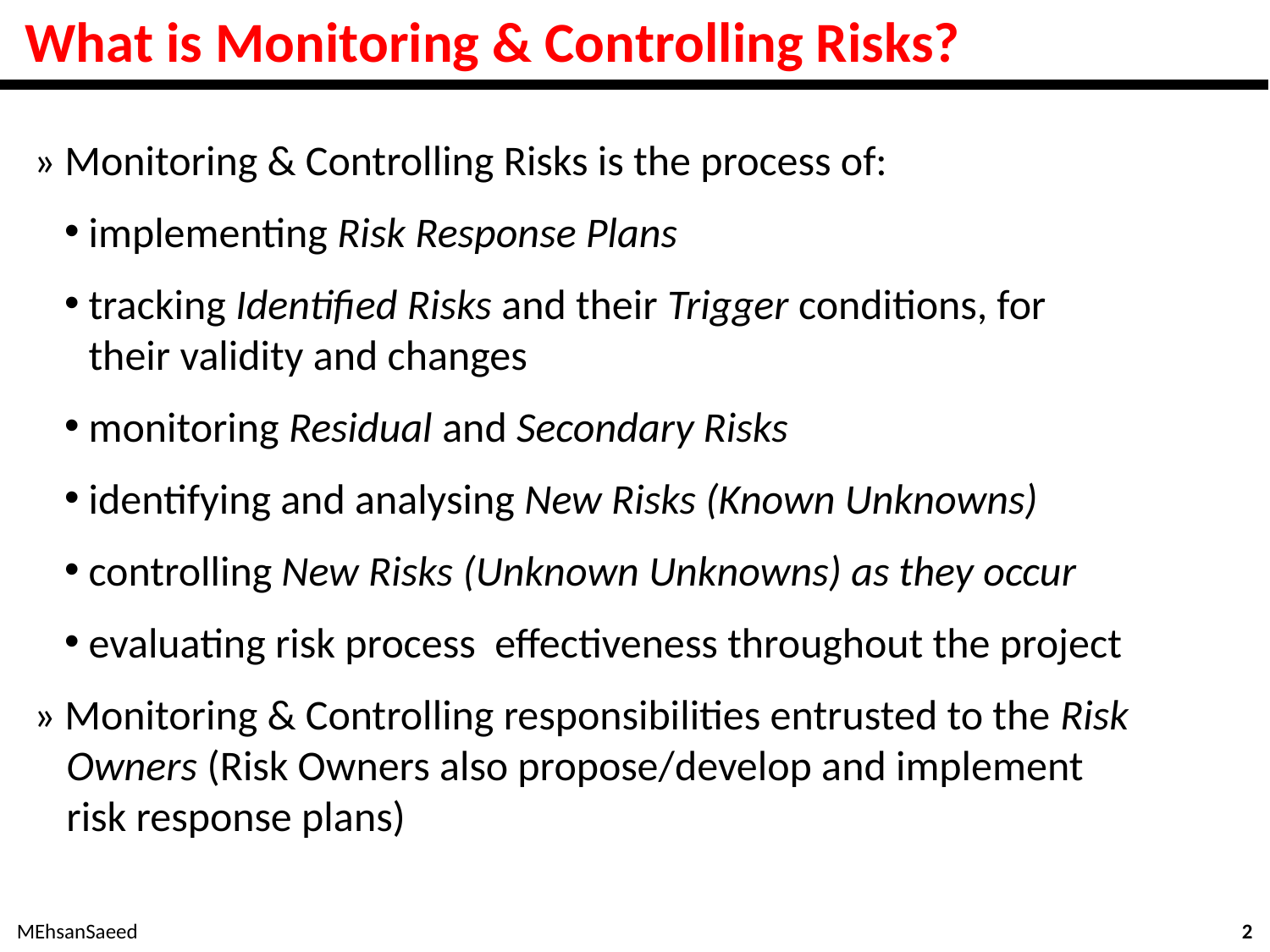

# What is Monitoring & Controlling Risks?
» Monitoring & Controlling Risks is the process of:
implementing Risk Response Plans
tracking Identified Risks and their Trigger conditions, for their validity and changes
monitoring Residual and Secondary Risks
identifying and analysing New Risks (Known Unknowns)
controlling New Risks (Unknown Unknowns) as they occur
evaluating risk process  effectiveness throughout the project
» Monitoring & Controlling responsibilities entrusted to the Risk Owners (Risk Owners also propose/develop and implement risk response plans)
MEhsanSaeed
2